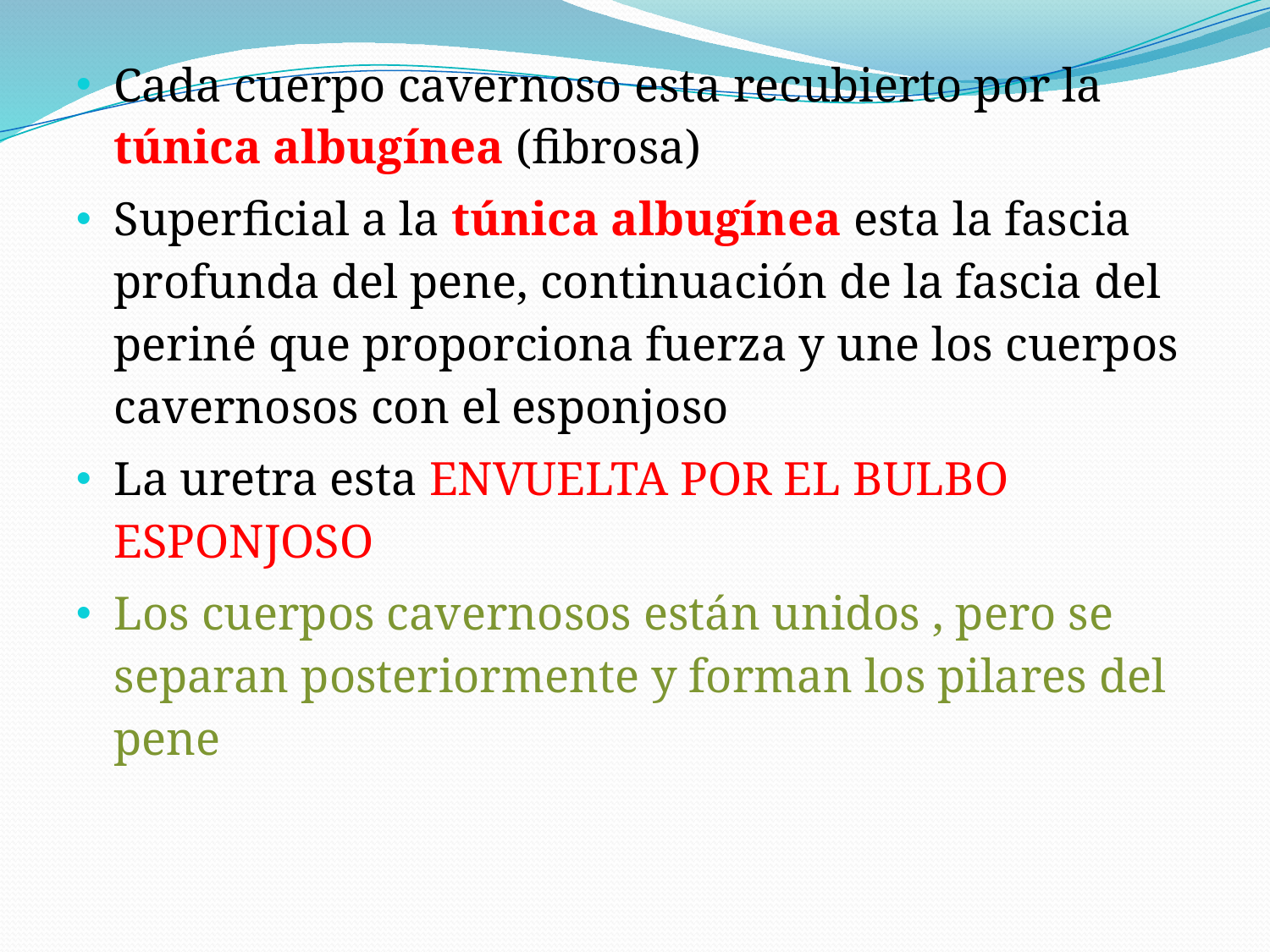

Cada cuerpo cavernoso esta recubierto por la    túnica albugínea (fibrosa)
Superficial a la túnica albugínea esta la fascia profunda del pene, continuación de la fascia del periné que proporciona fuerza y une los cuerpos cavernosos con el esponjoso
La uretra esta ENVUELTA POR EL BULBO ESPONJOSO
Los cuerpos cavernosos están unidos , pero se separan posteriormente y forman los pilares del pene